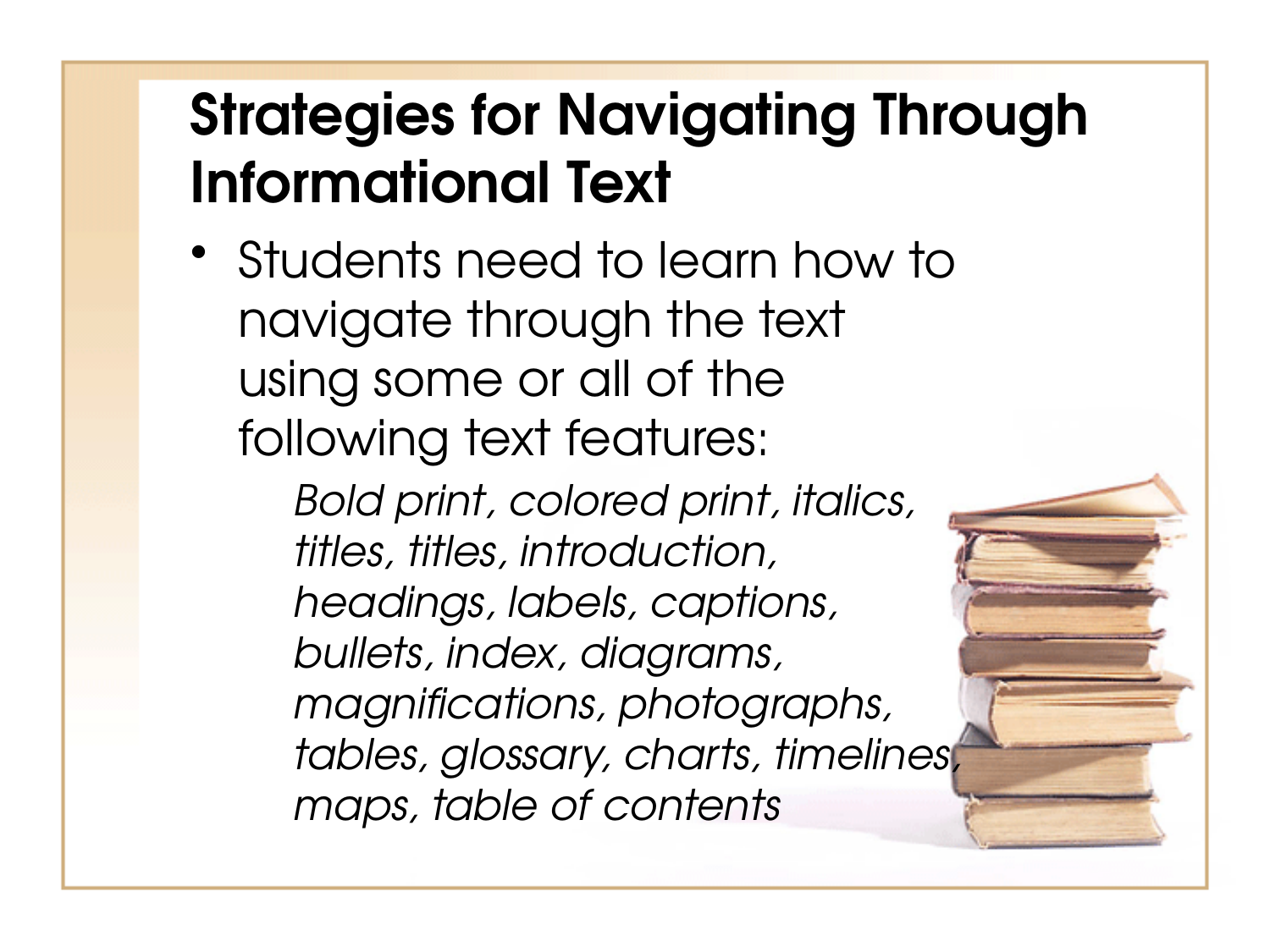

# Strategies for Navigating Through Informational Text
Students need to learn how to navigate through the text using some or all of the following text features:
	Bold print, colored print, italics, titles, titles, introduction, headings, labels, captions, bullets, index, diagrams, magnifications, photographs, tables, glossary, charts, timelines, maps, table of contents